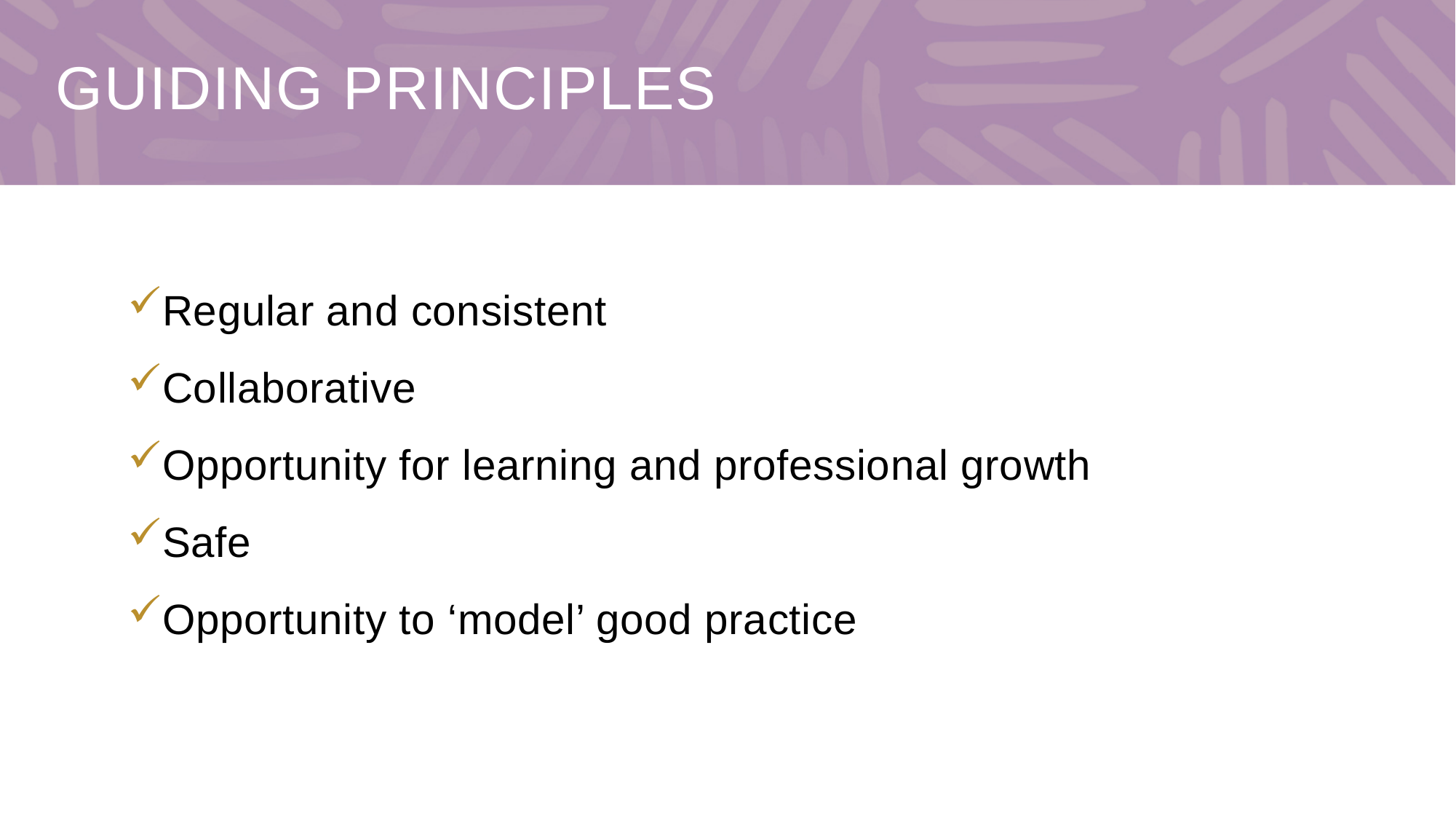

# guiding principles
Regular and consistent
Collaborative
Opportunity for learning and professional growth
Safe
Opportunity to ‘model’ good practice